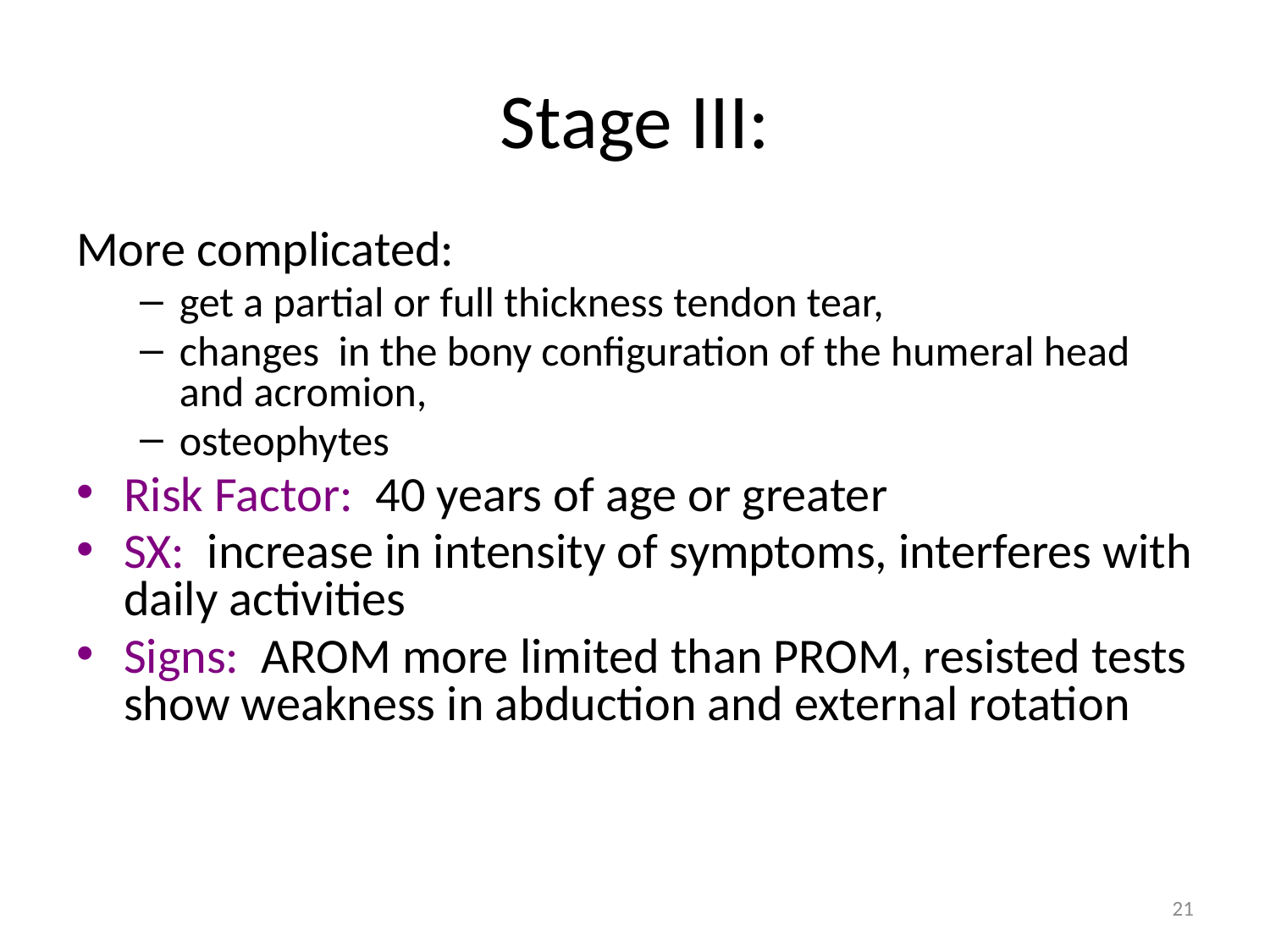

# Stage III:
More complicated:
get a partial or full thickness tendon tear,
changes  in the bony configuration of the humeral head and acromion,
osteophytes
Risk Factor:  40 years of age or greater
SX:  increase in intensity of symptoms, interferes with daily activities
Signs:  AROM more limited than PROM, resisted tests show weakness in abduction and external rotation
21